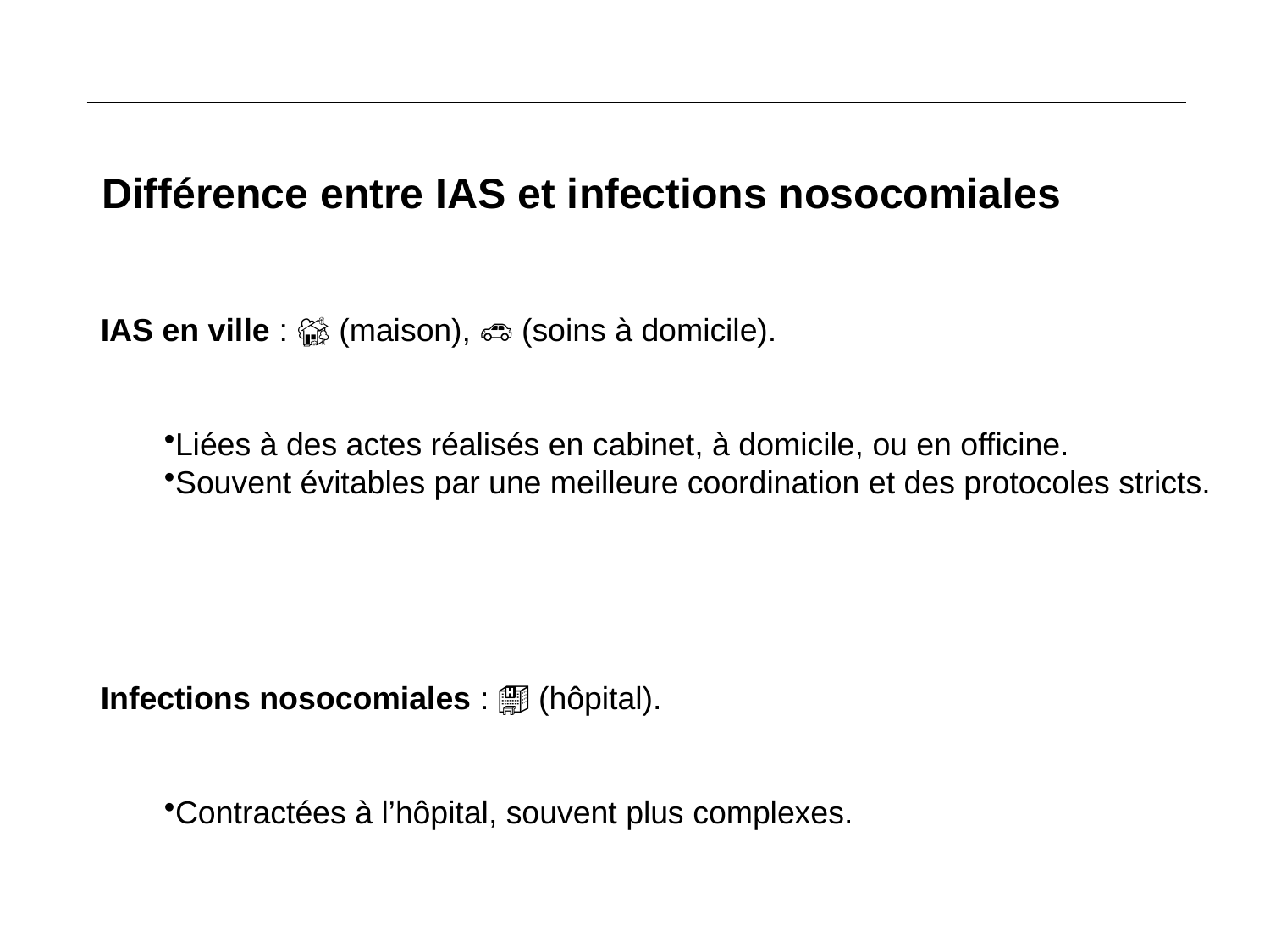

# Différence entre IAS et infections nosocomiales

IAS en ville : 🏡 (maison), 🚗 (soins à domicile).

Liées à des actes réalisés en cabinet, à domicile, ou en officine.
Souvent évitables par une meilleure coordination et des protocoles stricts.

Infections nosocomiales : 🏨 (hôpital).

Contractées à l’hôpital, souvent plus complexes.